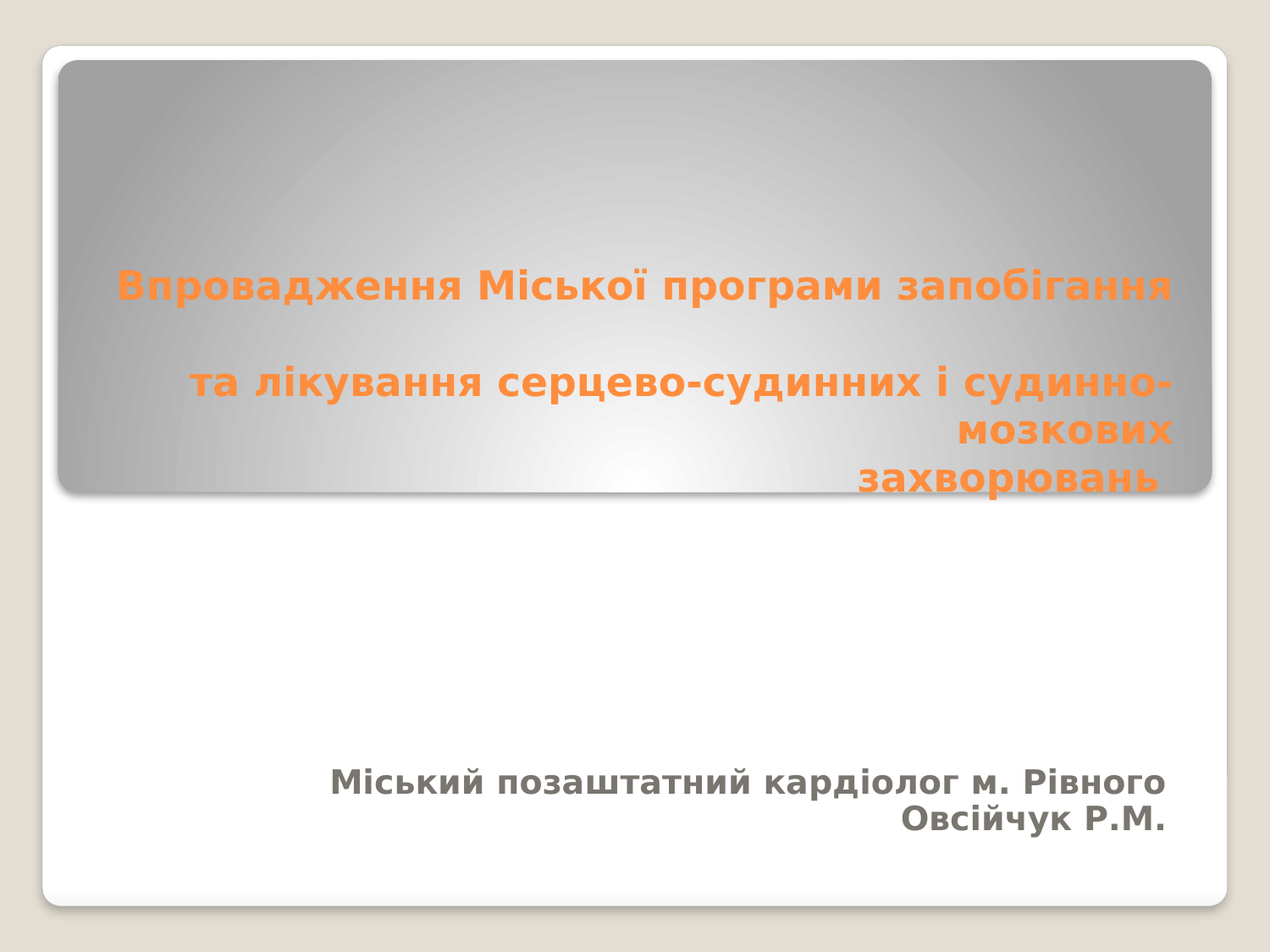

# Впровадження Міської програми запобігання та лікування серцево-судинних і судинно-мозкових захворювань
Міський позаштатний кардіолог м. Рівного
Овсійчук Р.М.